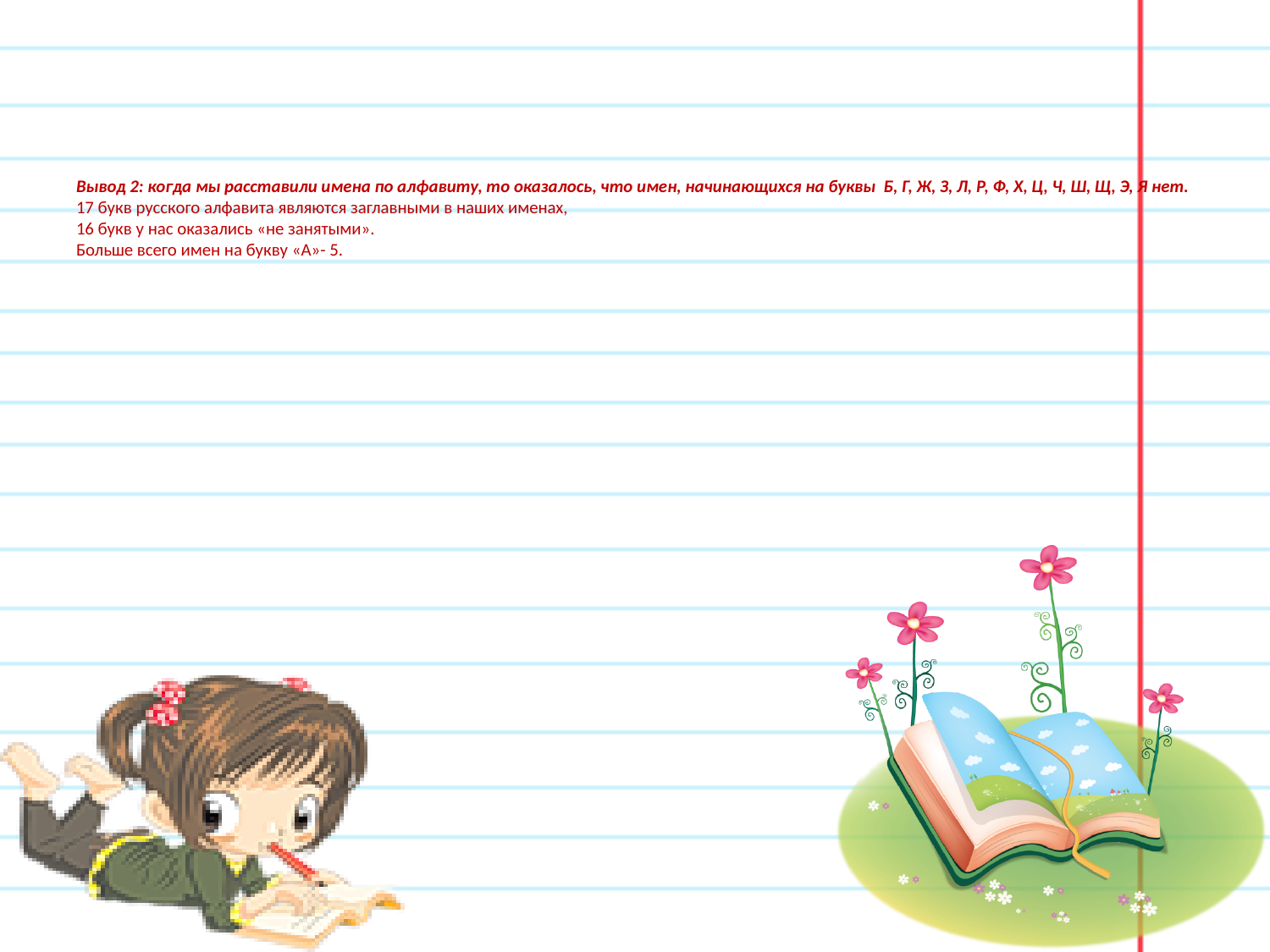

# Вывод 2: когда мы расставили имена по алфавиту, то оказалось, что имен, начинающихся на буквы  Б, Г, Ж, З, Л, Р, Ф, Х, Ц, Ч, Ш, Щ, Э, Я нет. 17 букв русского алфавита являются заглавными в наших именах, 16 букв у нас оказались «не занятыми». Больше всего имен на букву «А»- 5.